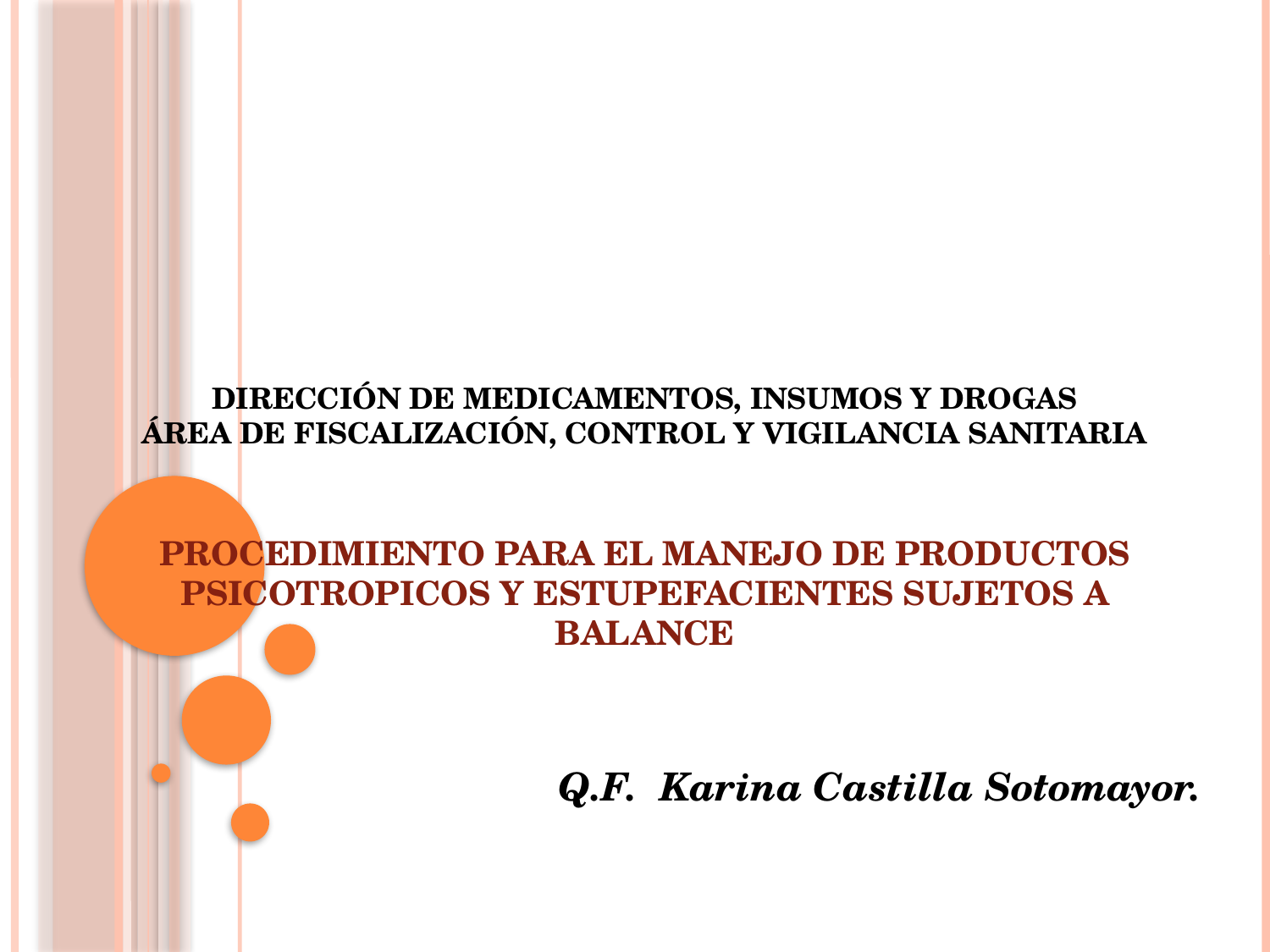

# Dirección de Medicamentos, Insumos y drogas área de fiscalización, control y vigilancia sanitaria PROCEDIMIENTO PARA EL MANEJO DE PRODUCTOS PSICOTROPICOS Y ESTUPEFACIENTES SUJETOS A BALANCE
Q.F.  Karina Castilla Sotomayor.